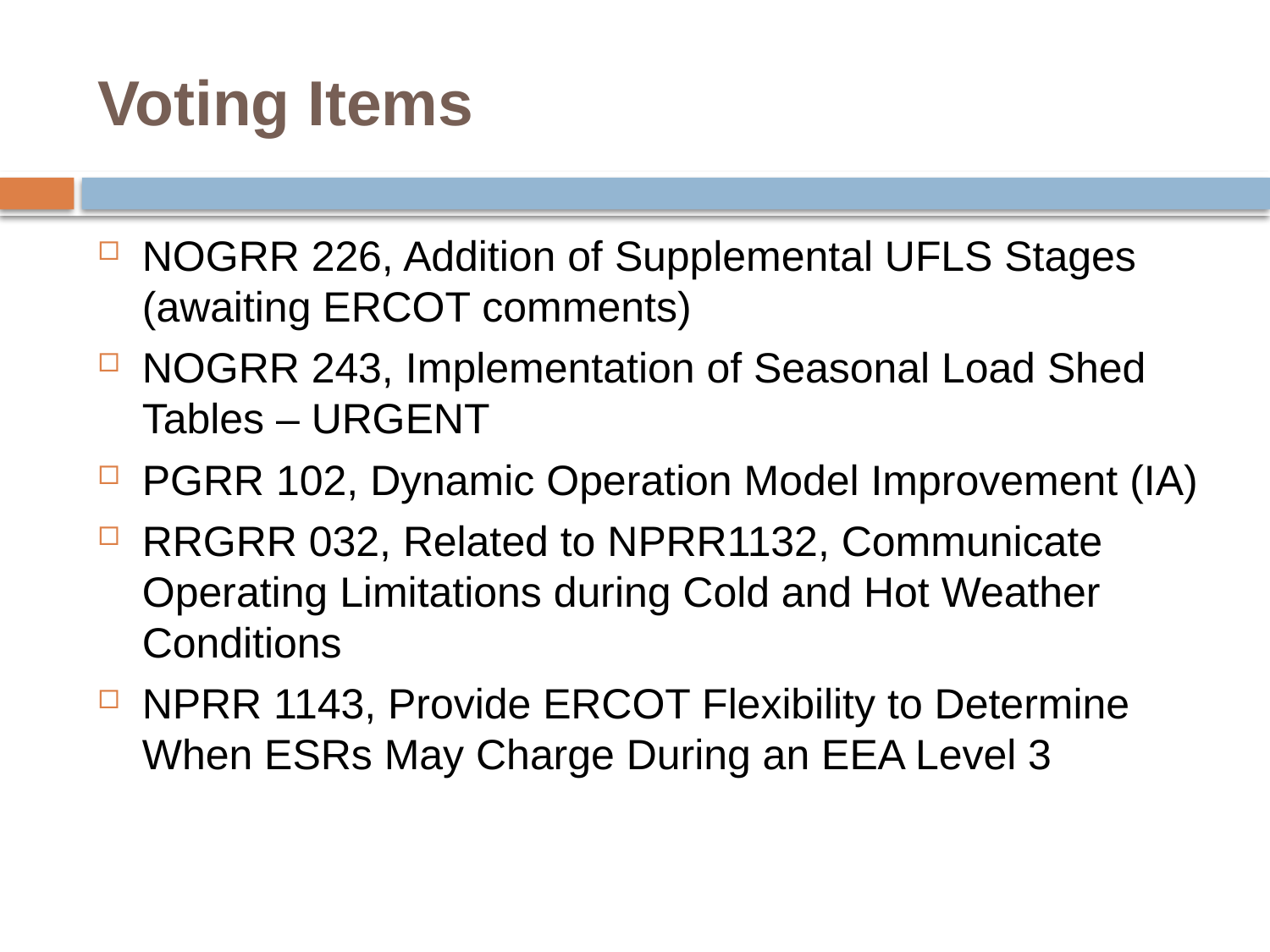

# Voting Items
NOGRR 226, Addition of Supplemental UFLS Stages (awaiting ERCOT comments)
NOGRR 243, Implementation of Seasonal Load Shed Tables – URGENT
PGRR 102, Dynamic Operation Model Improvement (IA)
RRGRR 032, Related to NPRR1132, Communicate Operating Limitations during Cold and Hot Weather Conditions
NPRR 1143, Provide ERCOT Flexibility to Determine When ESRs May Charge During an EEA Level 3